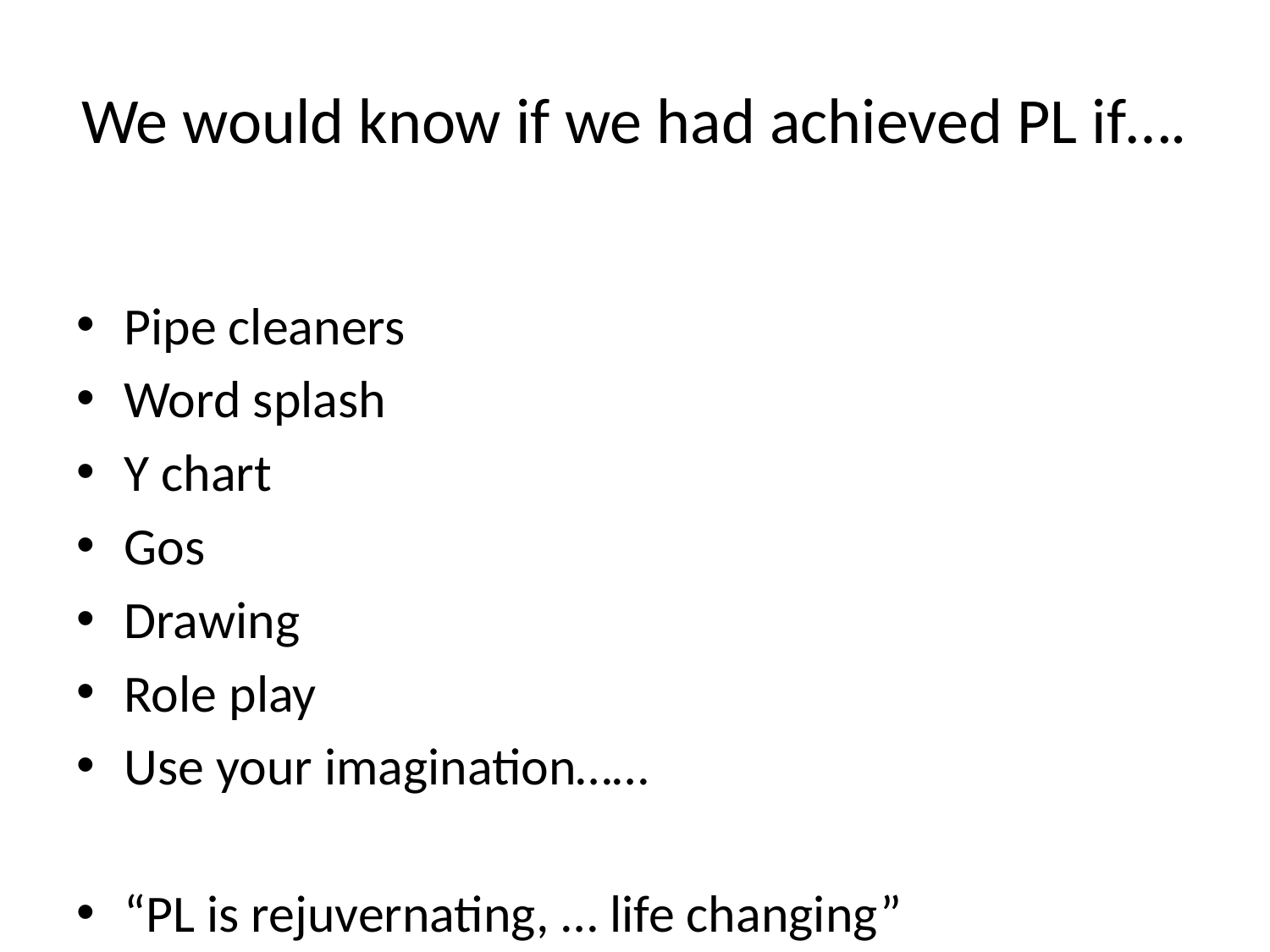

# We would know if we had achieved PL if….
Pipe cleaners
Word splash
Y chart
Gos
Drawing
Role play
Use your imagination……

“PL is rejuvernating, … life changing”